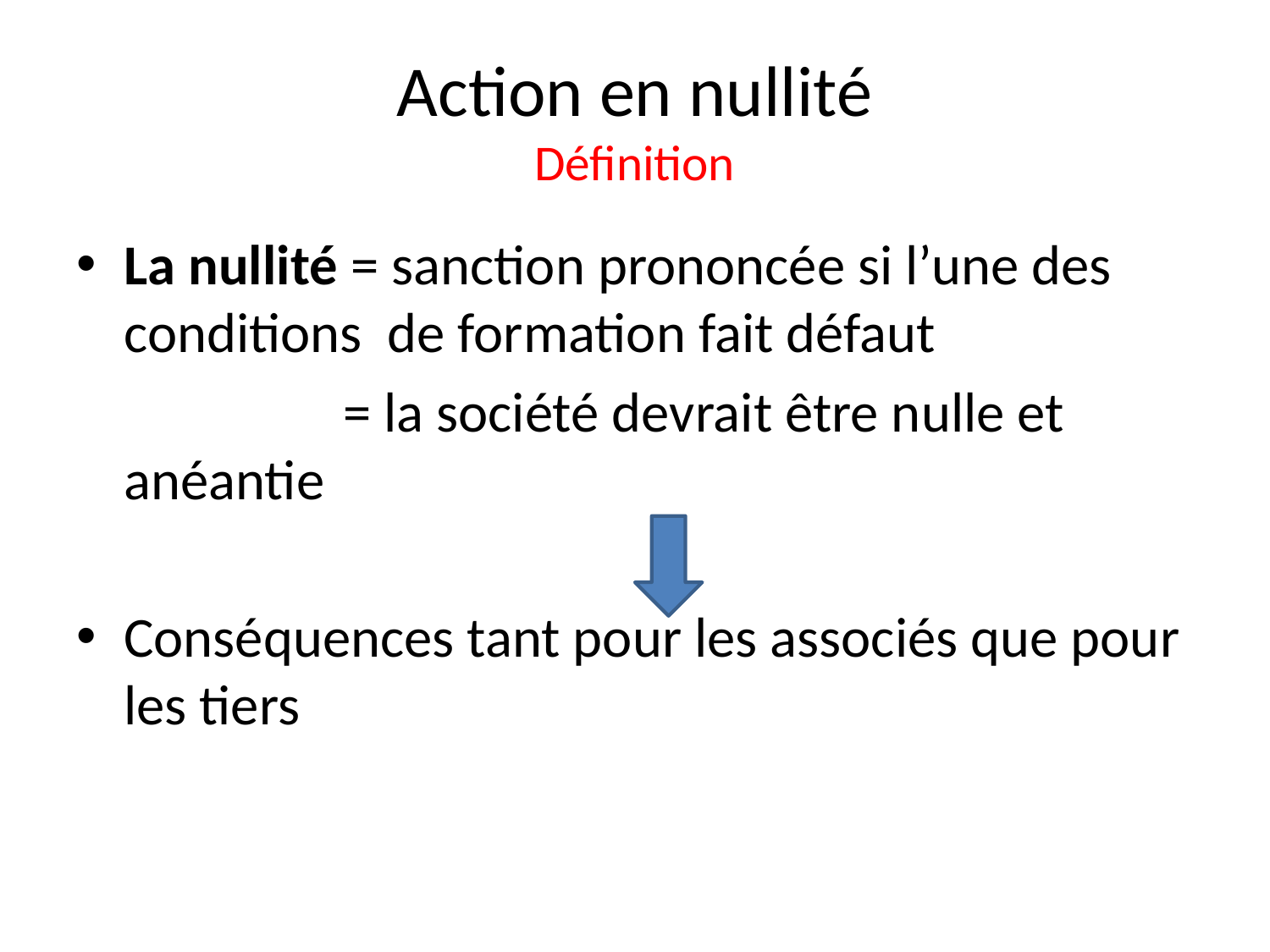

# Action en nullité Définition
La nullité = sanction prononcée si l’une des conditions  de formation fait défaut
                     = la société devrait être nulle et anéantie

Conséquences tant pour les associés que pour les tiers